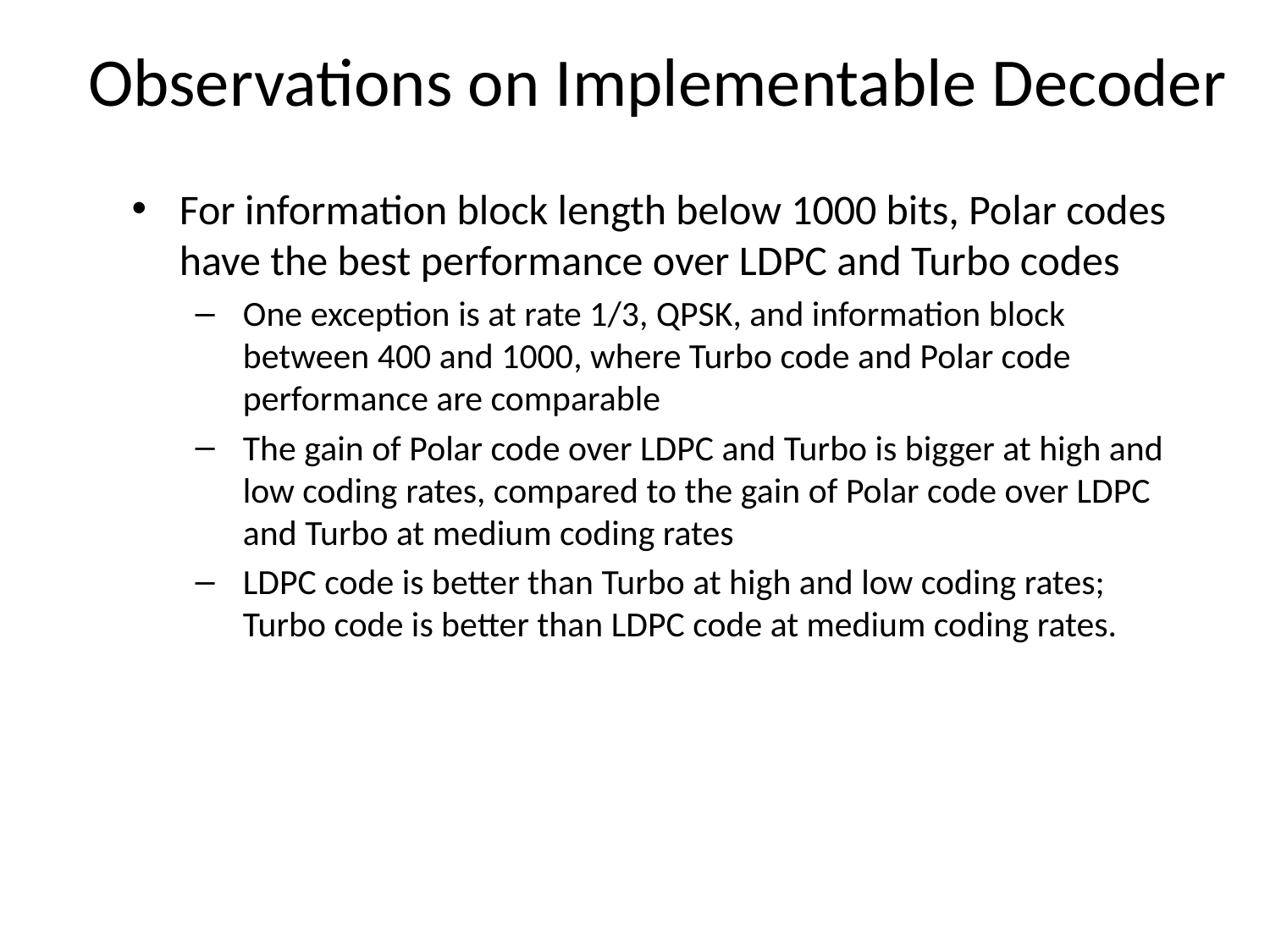

# Observations on Implementable Decoder
For information block length below 1000 bits, Polar codes have the best performance over LDPC and Turbo codes
One exception is at rate 1/3, QPSK, and information block between 400 and 1000, where Turbo code and Polar code performance are comparable
The gain of Polar code over LDPC and Turbo is bigger at high and low coding rates, compared to the gain of Polar code over LDPC and Turbo at medium coding rates
LDPC code is better than Turbo at high and low coding rates; Turbo code is better than LDPC code at medium coding rates.